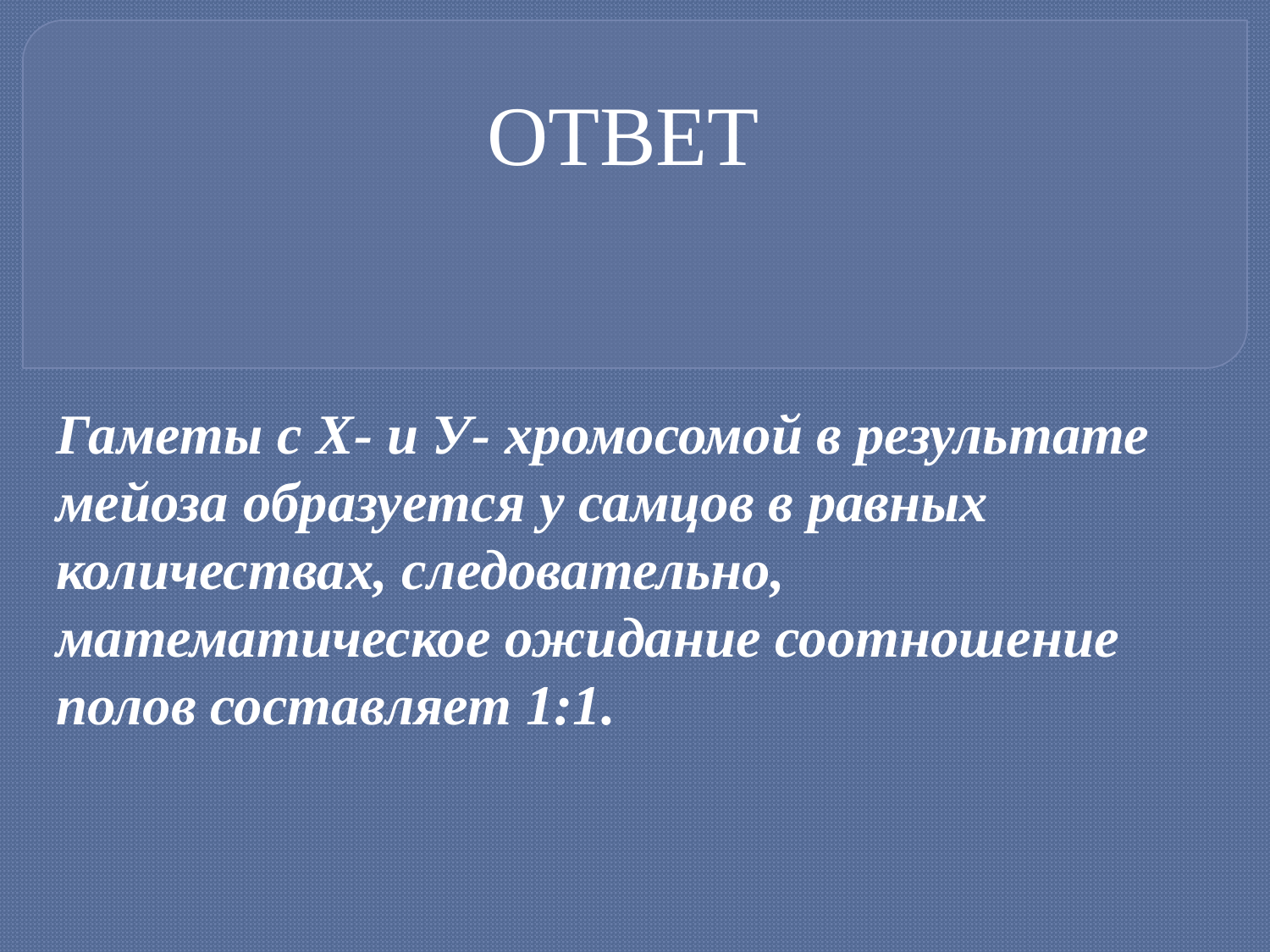

# ОТВЕТ
Гаметы с Х- и У- хромосомой в результате мейоза образуется у самцов в равных количествах, следовательно, математическое ожидание соотношение полов составляет 1:1.